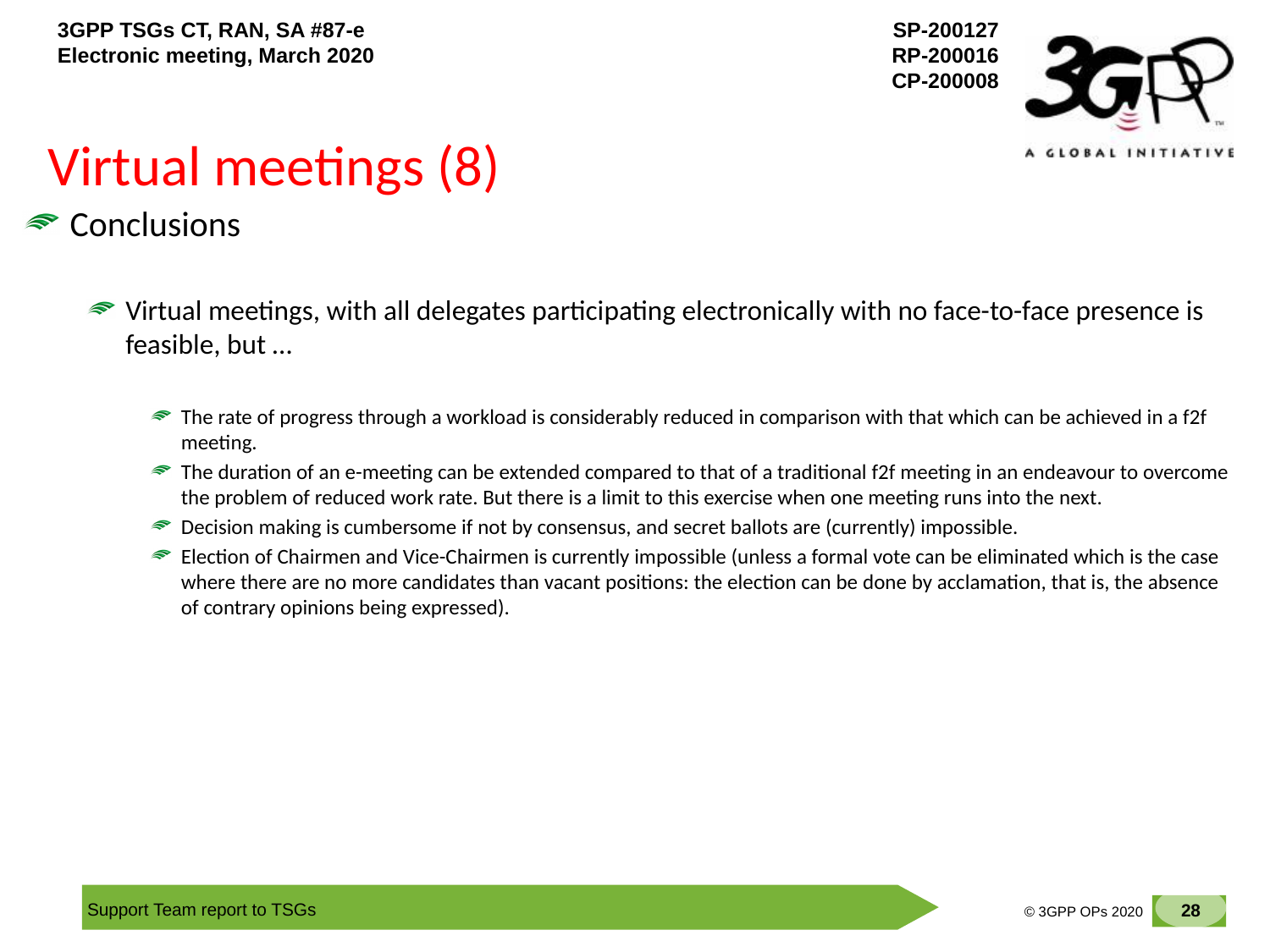

# Virtual meetings (8)
Conclusions
Virtual meetings, with all delegates participating electronically with no face-to-face presence is feasible, but …

The rate of progress through a workload is considerably reduced in comparison with that which can be achieved in a f2f meeting.
The duration of an e-meeting can be extended compared to that of a traditional f2f meeting in an endeavour to overcome the problem of reduced work rate. But there is a limit to this exercise when one meeting runs into the next.
Decision making is cumbersome if not by consensus, and secret ballots are (currently) impossible.
Election of Chairmen and Vice-Chairmen is currently impossible (unless a formal vote can be eliminated which is the case where there are no more candidates than vacant positions: the election can be done by acclamation, that is, the absence of contrary opinions being expressed).

28